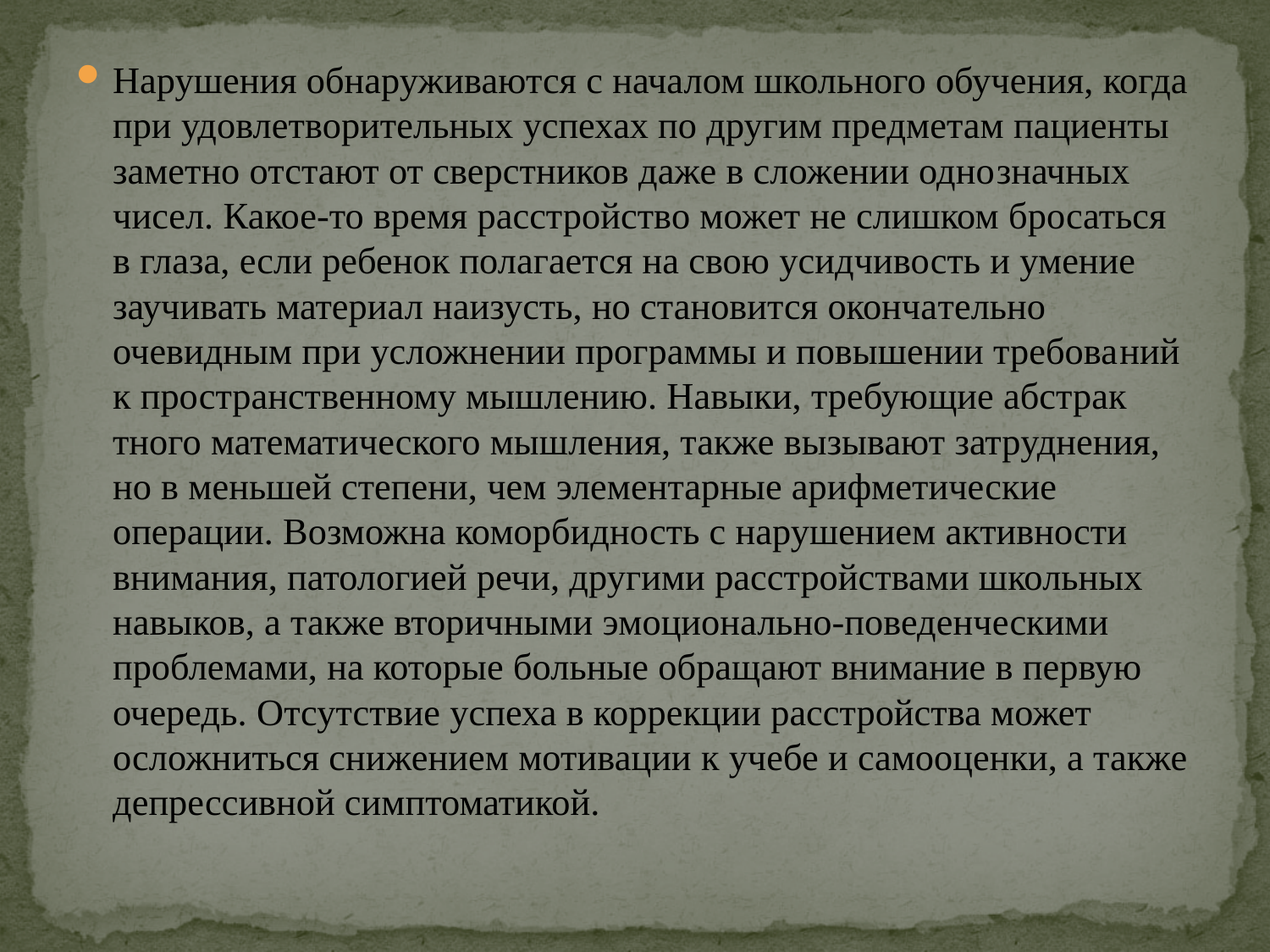

#
Нарушения обнаруживаются с началом школьного обучения, когда при удовлетворительных успехах по другим предметам пациенты заметно отстают от сверстников даже в сложении одно­значных чисел. Какое-то время расстройство может не слишком бросаться в глаза, если ребенок полагается на свою усидчивость и умение заучивать материал наизусть, но становится оконча­тельно очевидным при усложнении программы и повышении требова­ний к пространственному мышлению. Навыки, требующие абстрак­тного математического мышления, также вызывают затруднения, но в меньшей степени, чем элементарные арифметические операции. Возможна коморбидность с нарушением активности внимания, патологией речи, другими расстройствами школьных навыков, а также вторичными эмоционально-поведенческими проблемами, на которые больные обращают внимание в первую очередь. Отсутствие успеха в коррекции расстройства может осложниться снижением мотивации к учебе и самооценки, а также депрессивной симптоматикой.